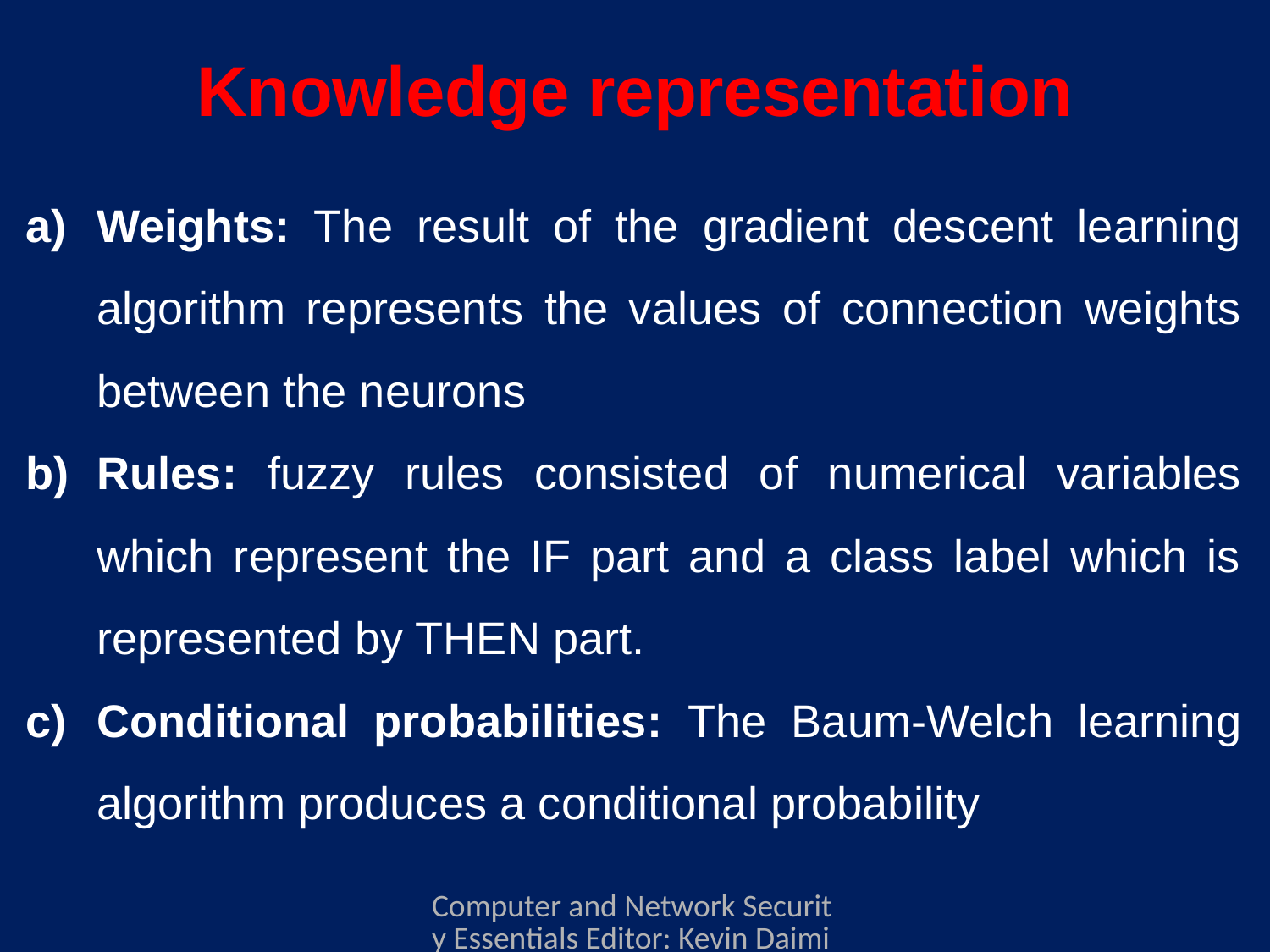

# Knowledge representation
Weights: The result of the gradient descent learning algorithm represents the values of connection weights between the neurons
Rules: fuzzy rules consisted of numerical variables which represent the IF part and a class label which is represented by THEN part.
Conditional probabilities: The Baum-Welch learning algorithm produces a conditional probability
Computer and Network Security Essentials Editor: Kevin Daimi Associate Editors: Guillermo Francia, Levent Ertaul, Luis H. Encinas, Eman El-Sheikh Published by Springer